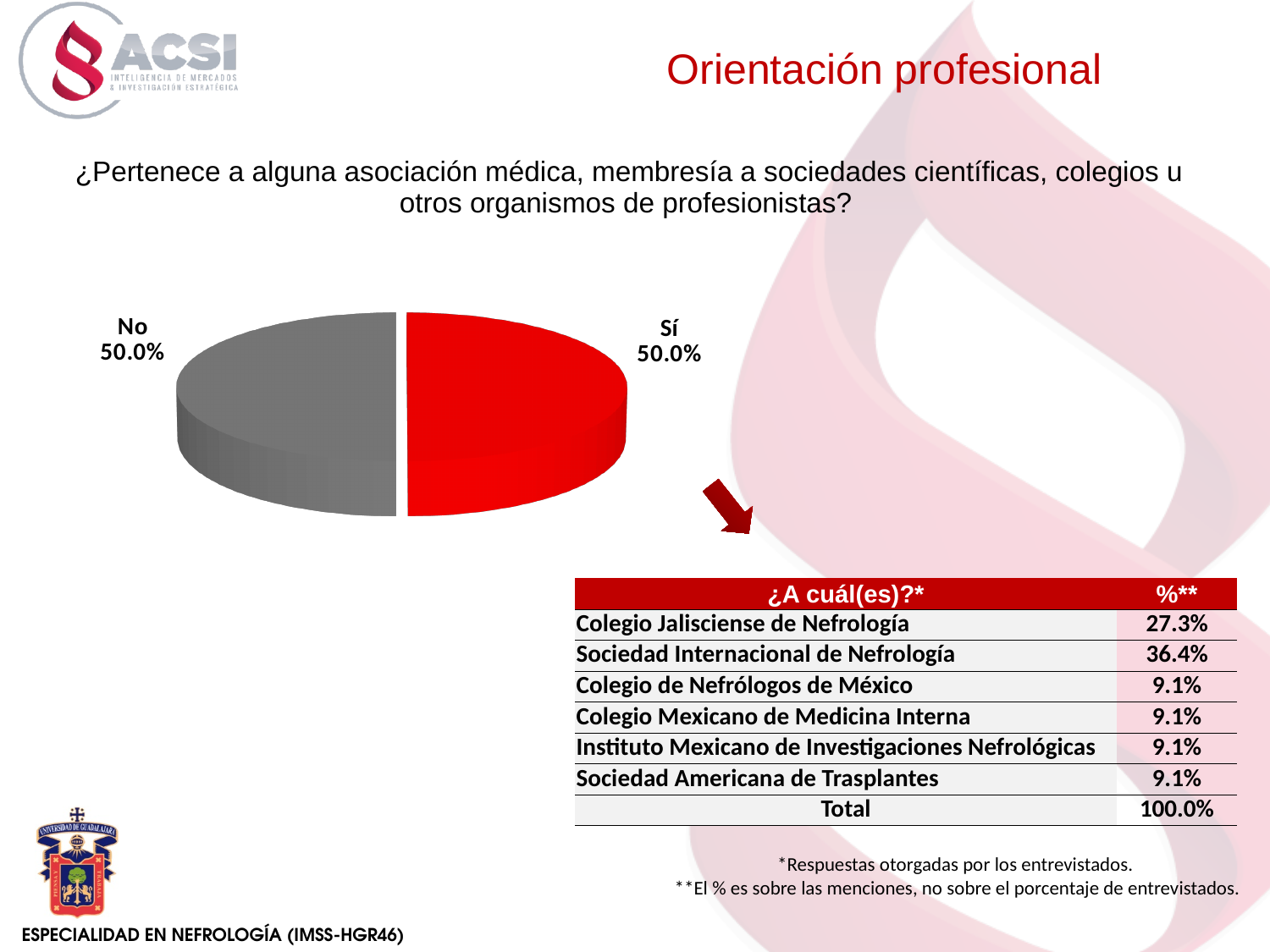

Orientación profesional

[unsupported chart]

¿Pertenece a alguna asociación médica, membresía a sociedades científicas, colegios u otros organismos de profesionistas?

| ¿A cuál(es)?\* | %\*\* |
| --- | --- |
| Colegio Jalisciense de Nefrología | 27.3% |
| Sociedad Internacional de Nefrología | 36.4% |
| Colegio de Nefrólogos de México | 9.1% |
| Colegio Mexicano de Medicina Interna | 9.1% |
| Instituto Mexicano de Investigaciones Nefrológicas | 9.1% |
| Sociedad Americana de Trasplantes | 9.1% |
| Total | 100.0% |
*Respuestas otorgadas por los entrevistados.
**El % es sobre las menciones, no sobre el porcentaje de entrevistados.